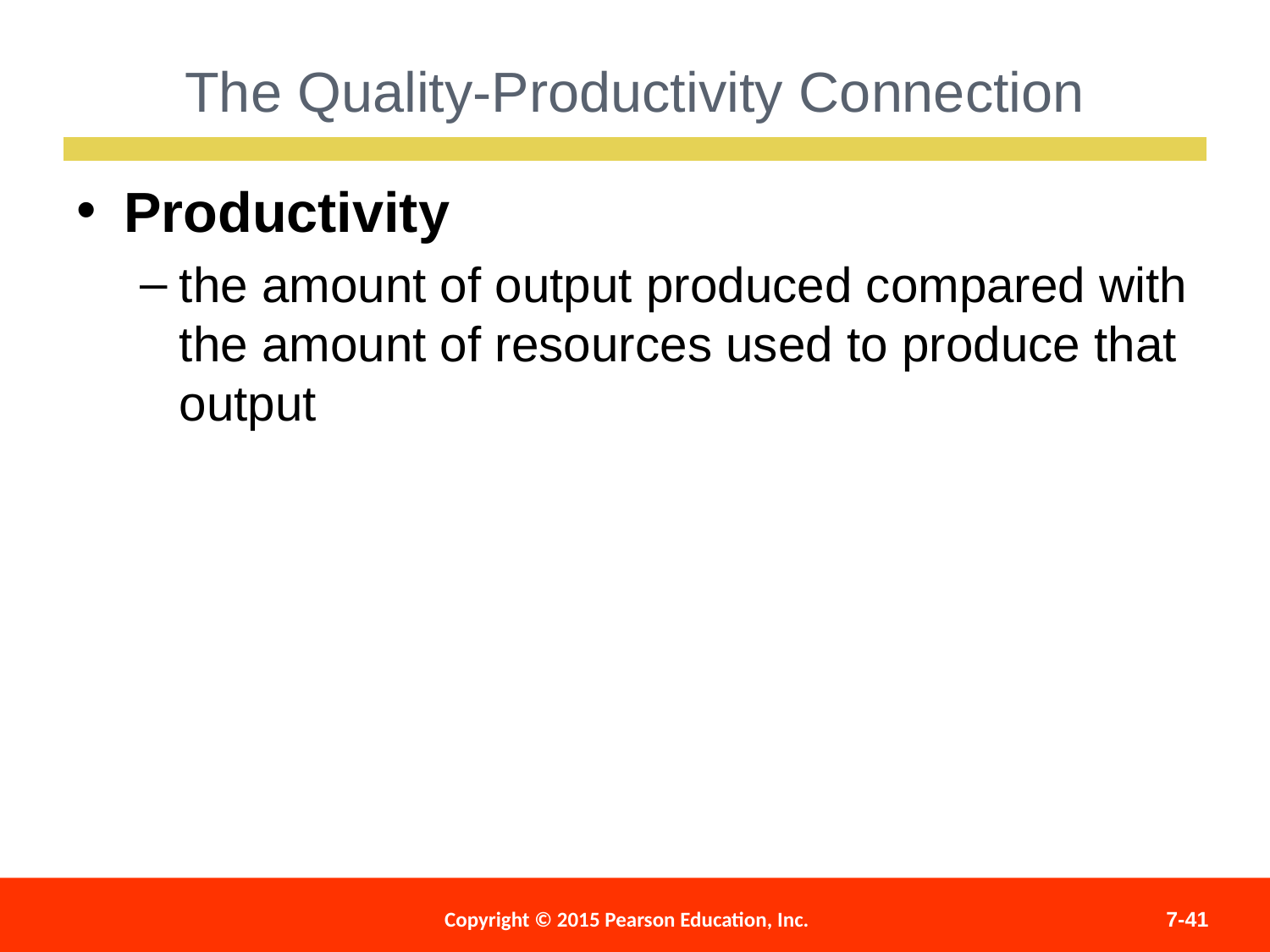

The Quality-Productivity Connection
Productivity
the amount of output produced compared with the amount of resources used to produce that output